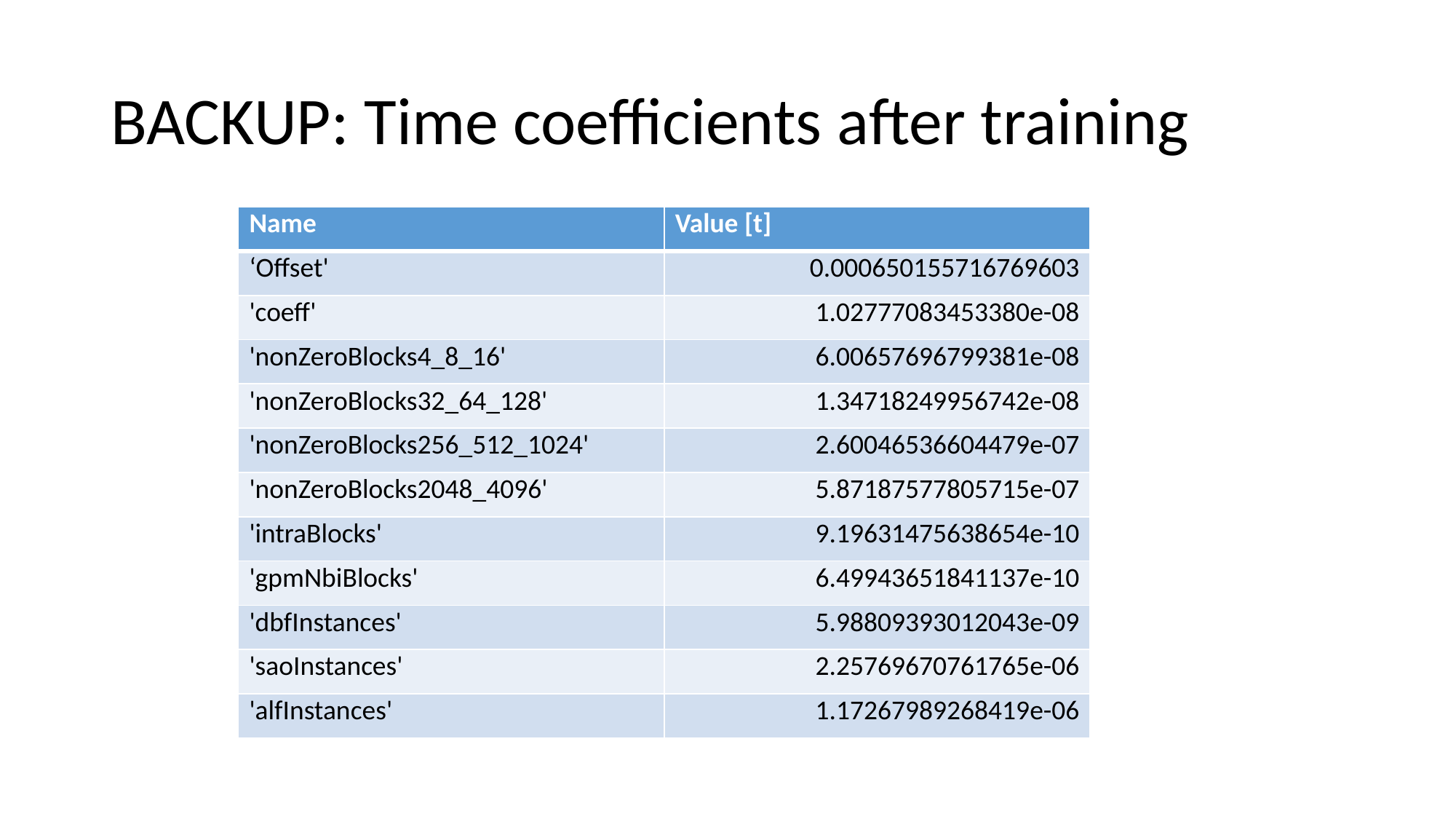

# BACKUP: Time coefficients after training
| Name | Value [t] |
| --- | --- |
| ‘Offset' | 0.000650155716769603 |
| 'coeff' | 1.02777083453380e-08 |
| 'nonZeroBlocks4\_8\_16' | 6.00657696799381e-08 |
| 'nonZeroBlocks32\_64\_128' | 1.34718249956742e-08 |
| 'nonZeroBlocks256\_512\_1024' | 2.60046536604479e-07 |
| 'nonZeroBlocks2048\_4096' | 5.87187577805715e-07 |
| 'intraBlocks' | 9.19631475638654e-10 |
| 'gpmNbiBlocks' | 6.49943651841137e-10 |
| 'dbfInstances' | 5.98809393012043e-09 |
| 'saoInstances' | 2.25769670761765e-06 |
| 'alfInstances' | 1.17267989268419e-06 |